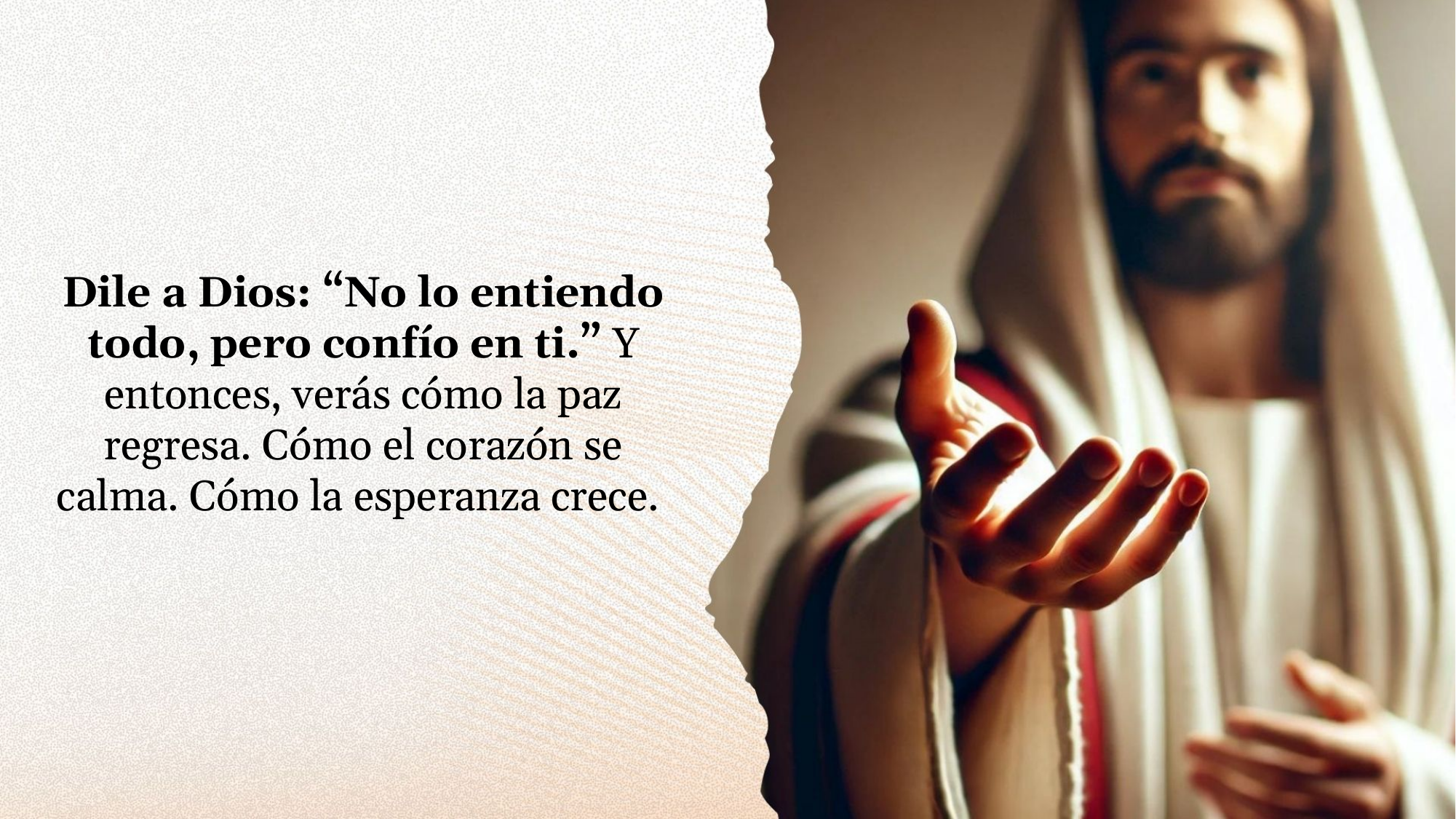

Dile a Dios: “No lo entiendo todo, pero confío en ti.” Y entonces, verás cómo la paz regresa. Cómo el corazón se calma. Cómo la esperanza crece.